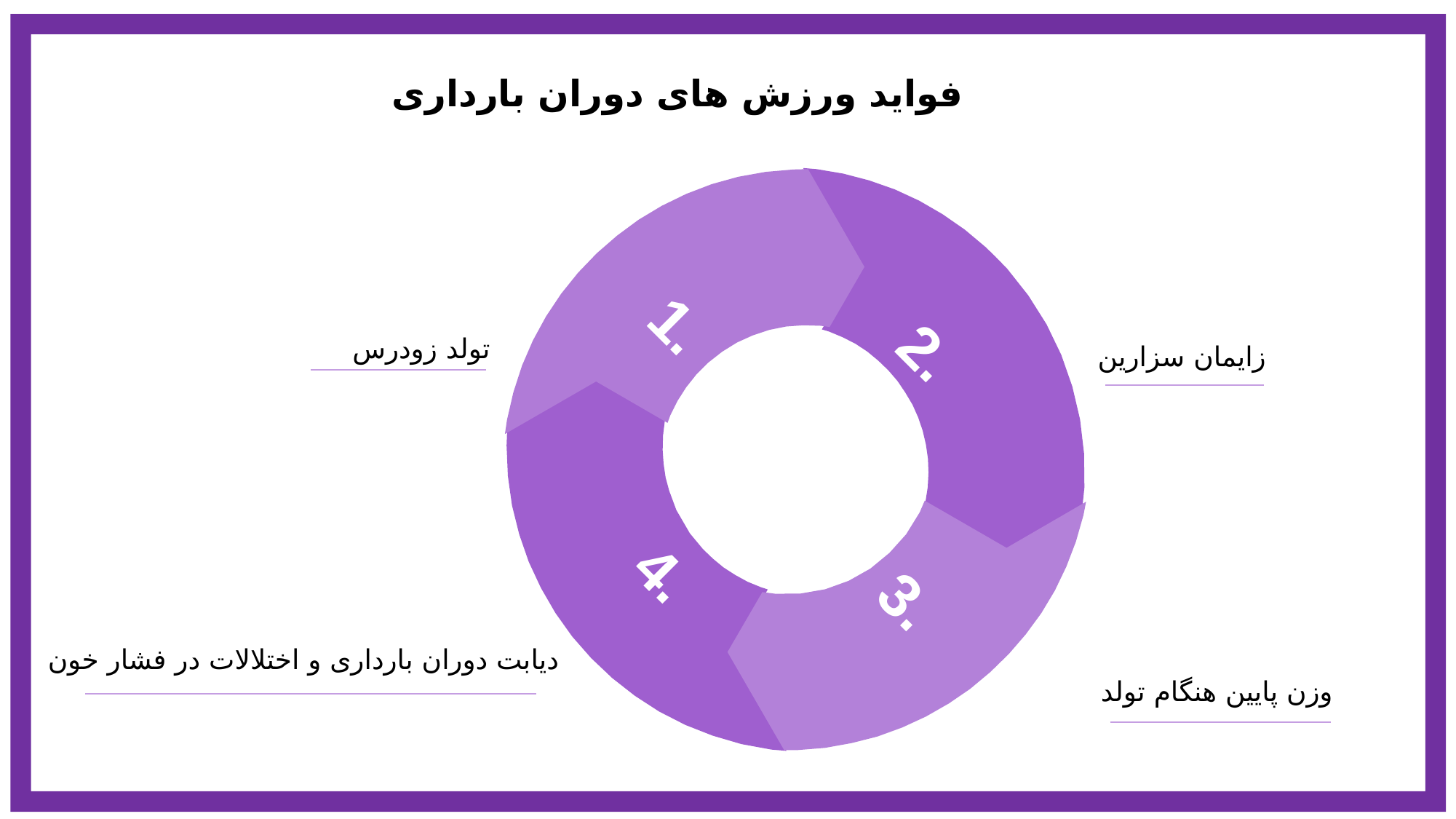

فواید ورزش های دوران بارداری
1.
2.
تولد زودرس
زایمان سزارین
3.
4.
دیابت دوران بارداری و اختلالات در فشار خون
وزن پایین هنگام تولد